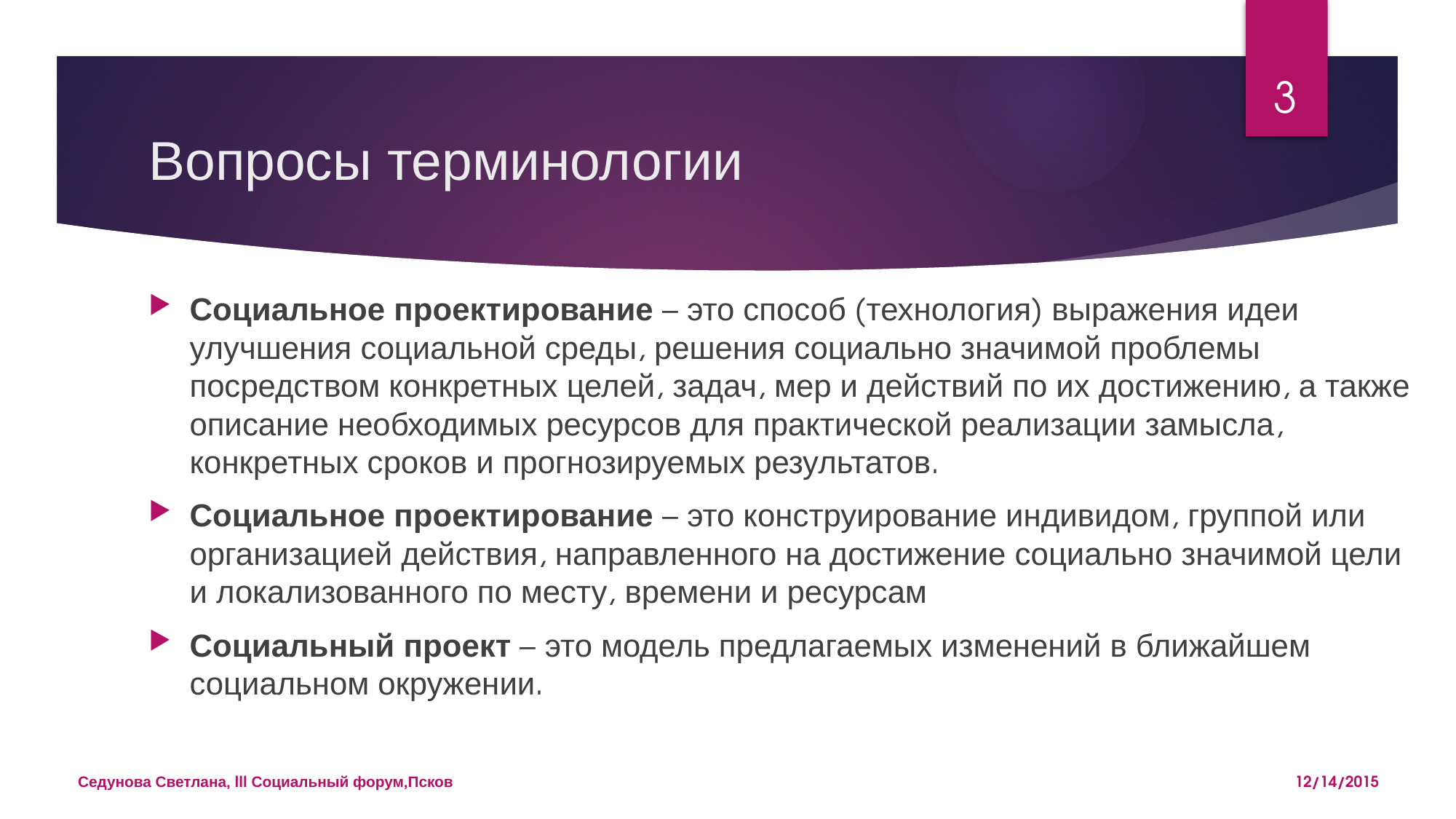

3
# Вопросы терминологии
Социальное проектирование – это способ (технология) выражения идеи улучшения социальной среды, решения социально значимой проблемы посредством конкретных целей, задач, мер и действий по их достижению, а также описание необходимых ресурсов для практической реализации замысла, конкретных сроков и прогнозируемых результатов.
Социальное проектирование – это конструирование индивидом, группой или организацией действия, направленного на достижение социально значимой цели и локализованного по месту, времени и ресурсам
Социальный проект – это модель предлагаемых изменений в ближайшем социальном окружении.
Седунова Светлана, III Социальный форум,Псков
12/14/2015